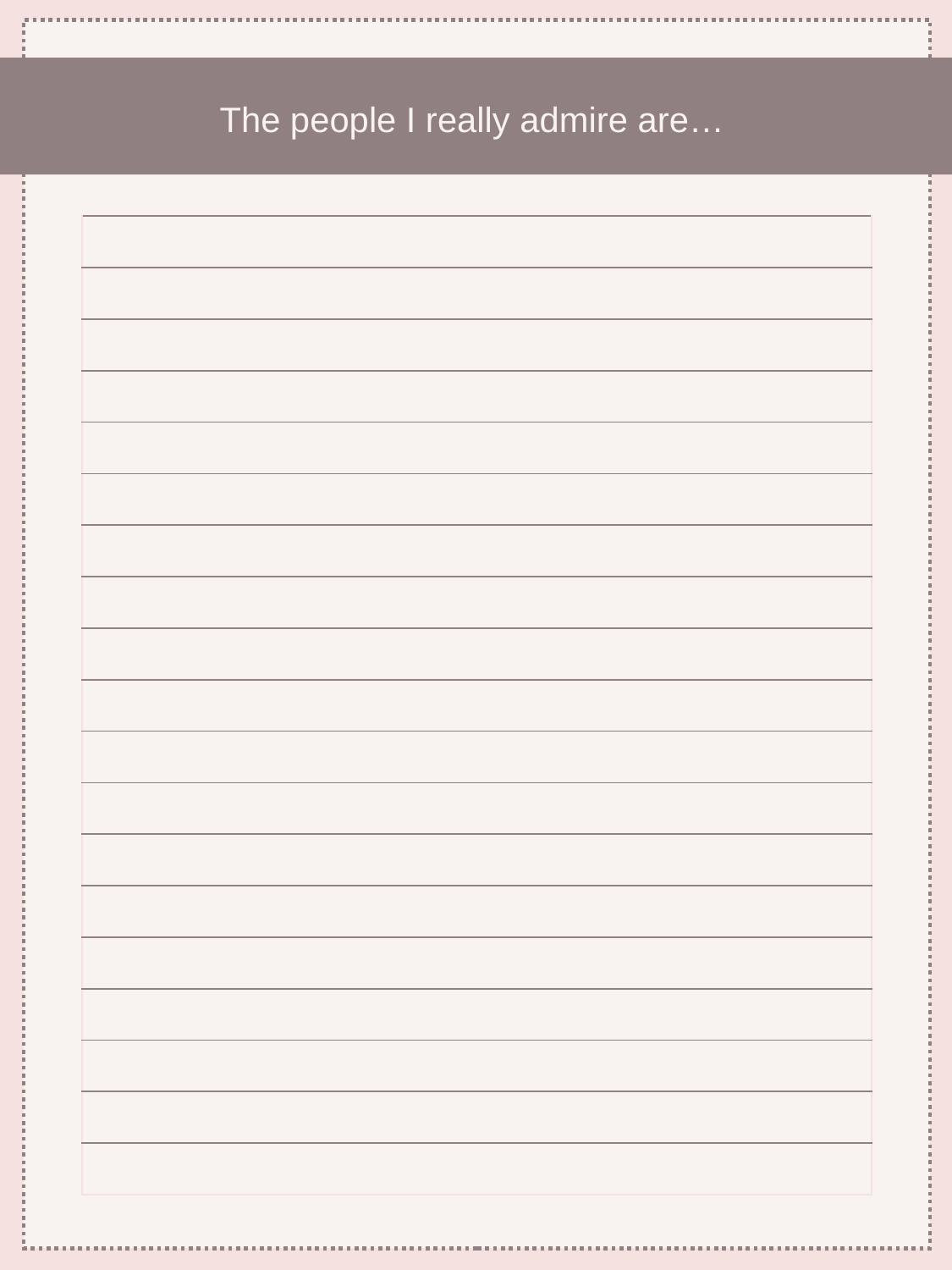

# The people I really admire are…
|  |
| --- |
|  |
|  |
|  |
|  |
|  |
|  |
|  |
|  |
|  |
|  |
|  |
|  |
|  |
|  |
|  |
|  |
|  |
|  |